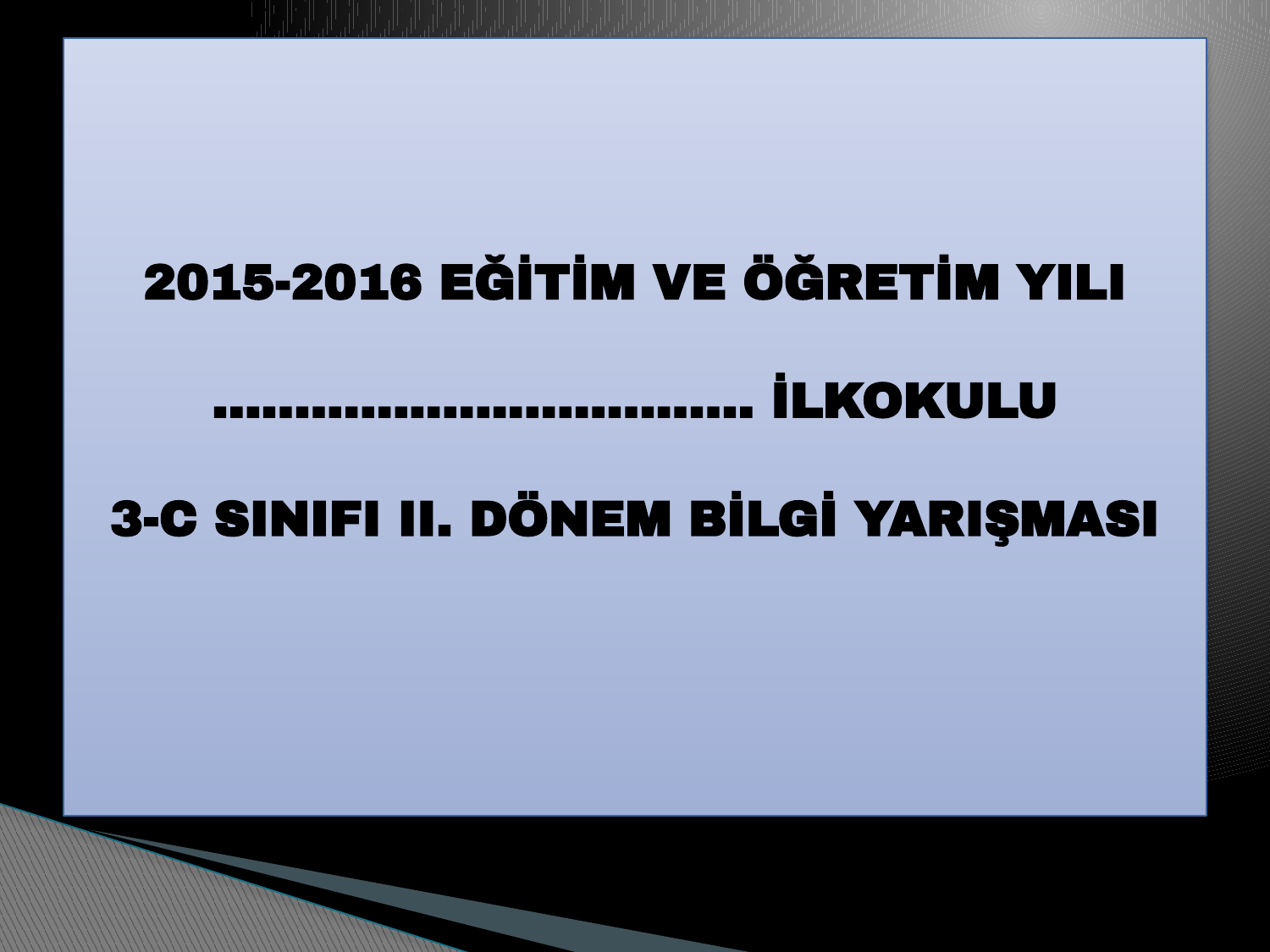

# 2015-2016 EĞİTİM VE ÖĞRETİM YILI …………………………… İLKOKULU 3-C SINIFI II. DÖNEM BİLGİ YARIŞMASI